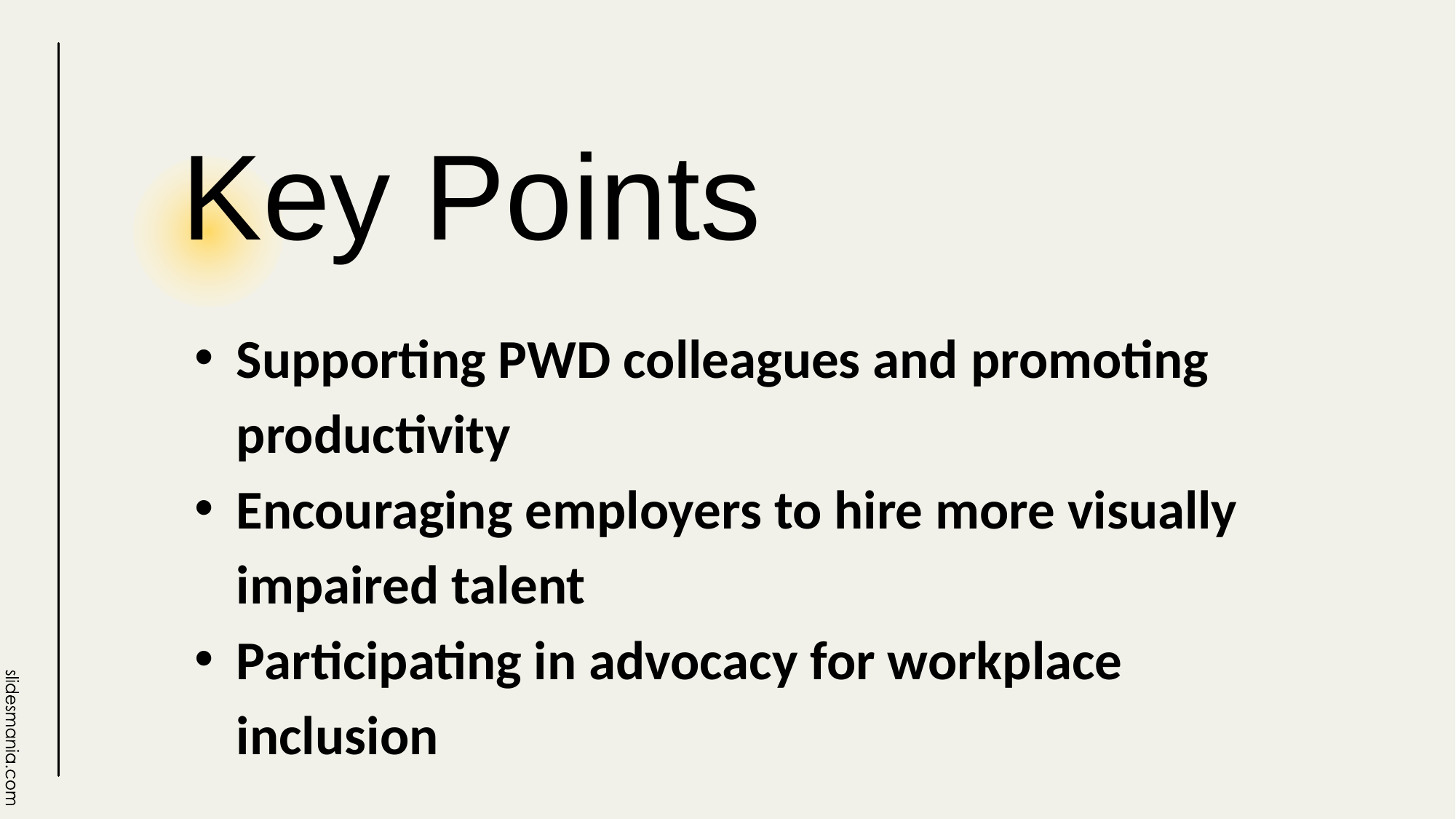

# Key Points

Supporting PWD colleagues and promoting productivity
Encouraging employers to hire more visually impaired talent
Participating in advocacy for workplace inclusion